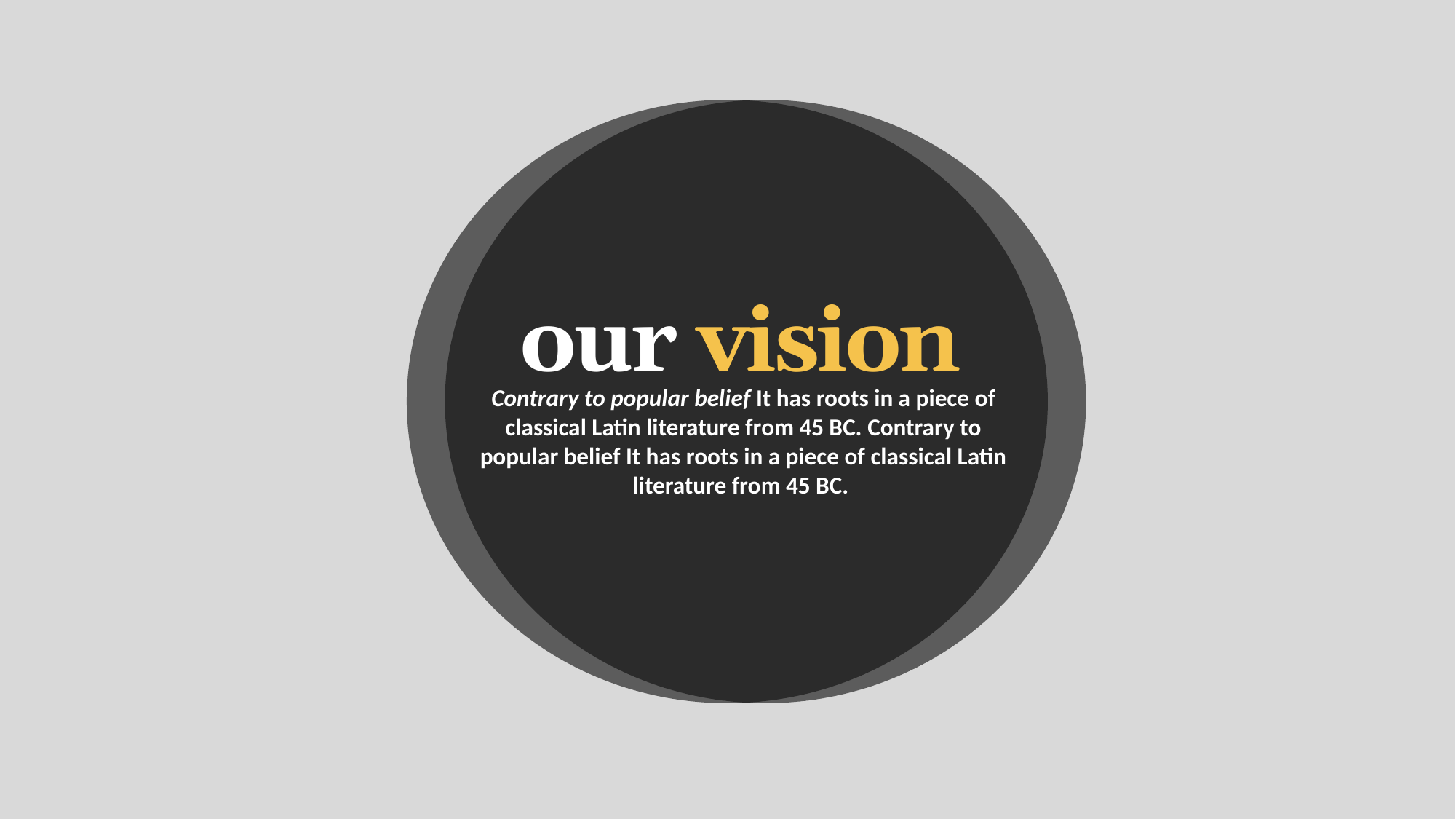

our vision
Contrary to popular belief It has roots in a piece of classical Latin literature from 45 BC. Contrary to popular belief It has roots in a piece of classical Latin literature from 45 BC.